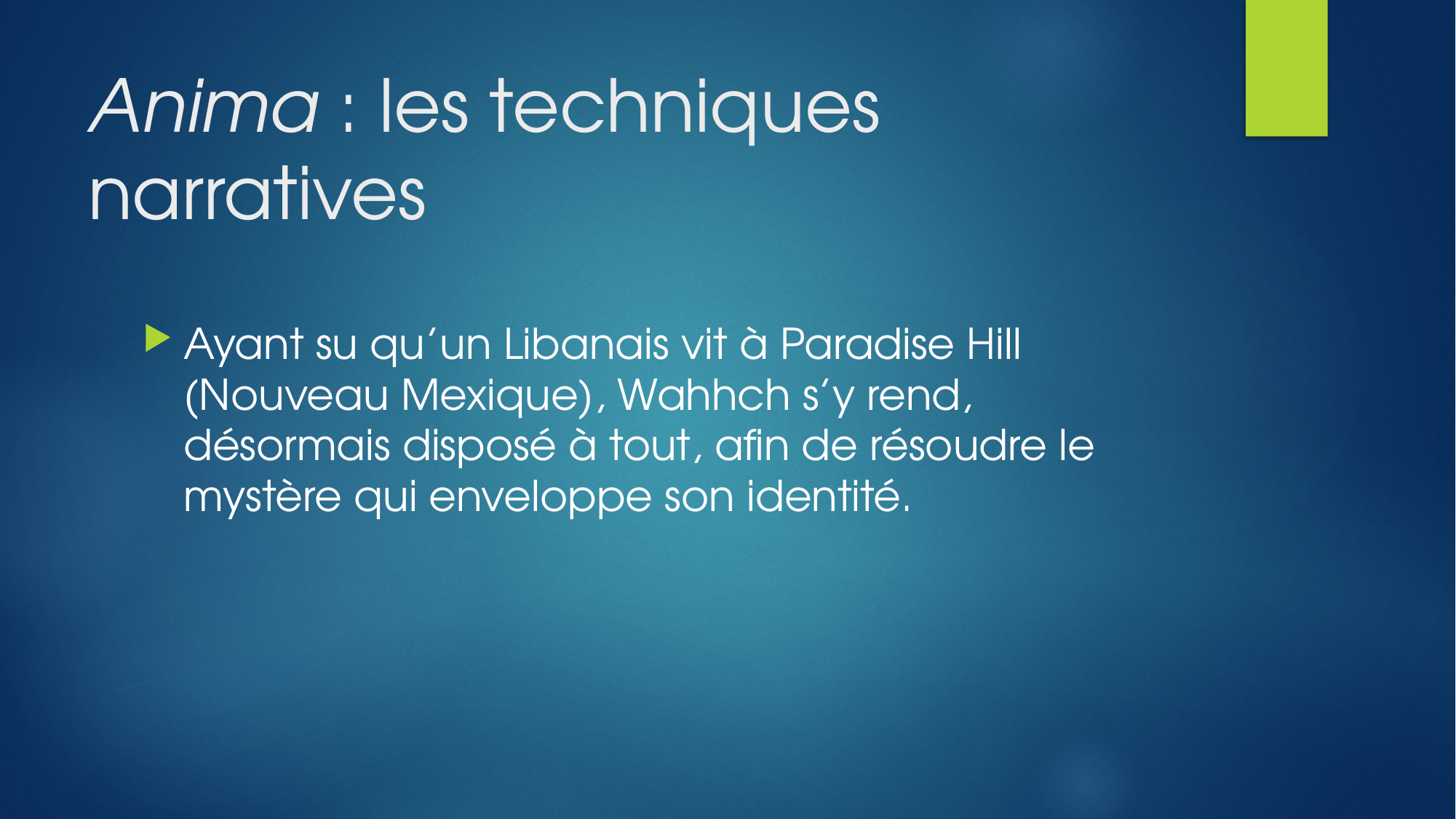

# Anima : les techniques narratives

Ayant su qu’un Libanais vit à Paradise Hill (Nouveau Mexique), Wahhch s’y rend, désormais disposé à tout, afin de résoudre le mystère qui enveloppe son identité.